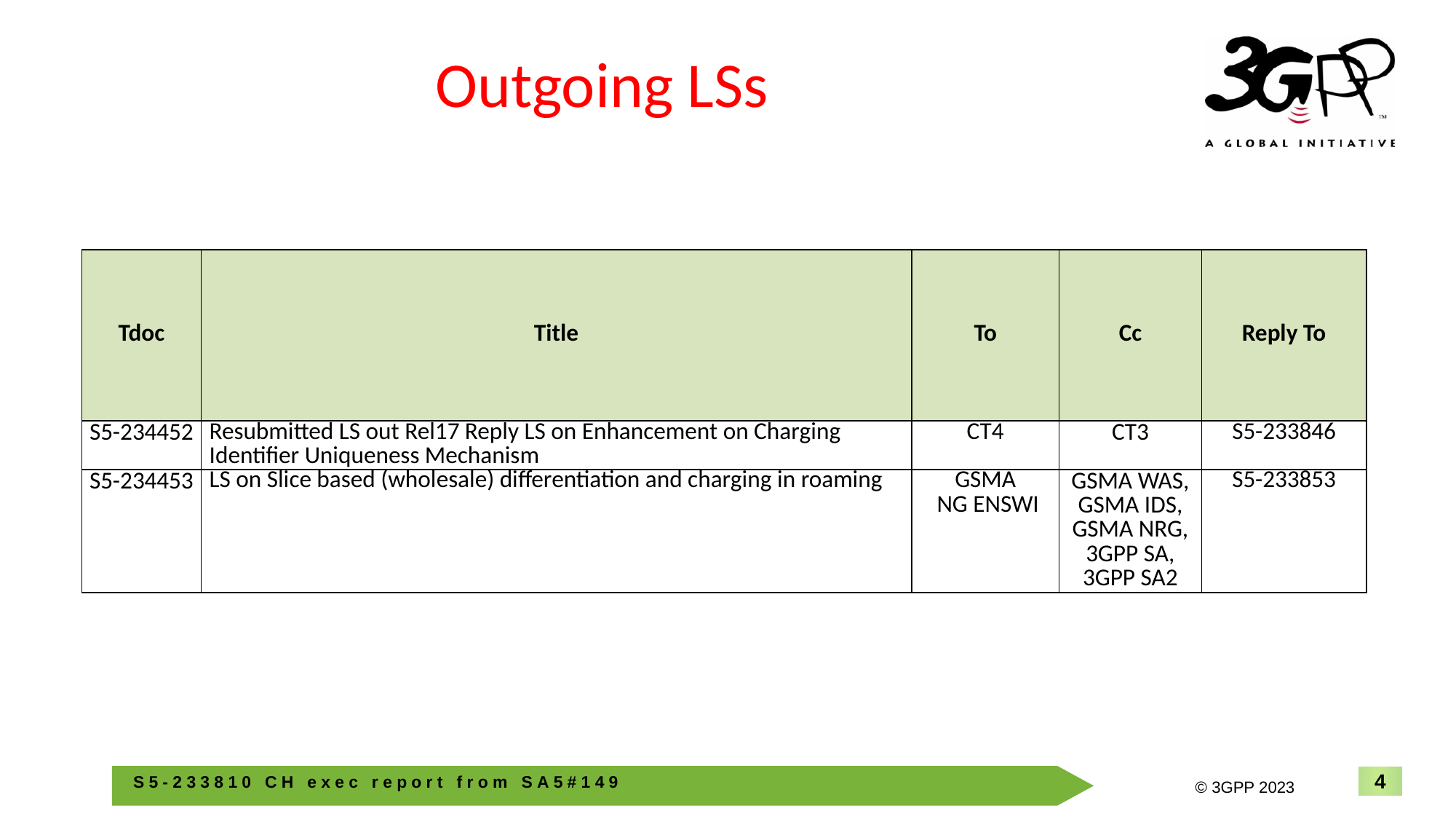

# Outgoing LSs
| Tdoc | Title | To | Cc | Reply To |
| --- | --- | --- | --- | --- |
| S5-234452 | Resubmitted LS out Rel17 Reply LS on Enhancement on Charging Identifier Uniqueness Mechanism | CT4 | CT3 | S5-233846 |
| S5-234453 | LS on Slice based (wholesale) differentiation and charging in roaming | GSMA NG ENSWI | GSMA WAS, GSMA IDS, GSMA NRG, 3GPP SA, 3GPP SA2 | S5-233853 |